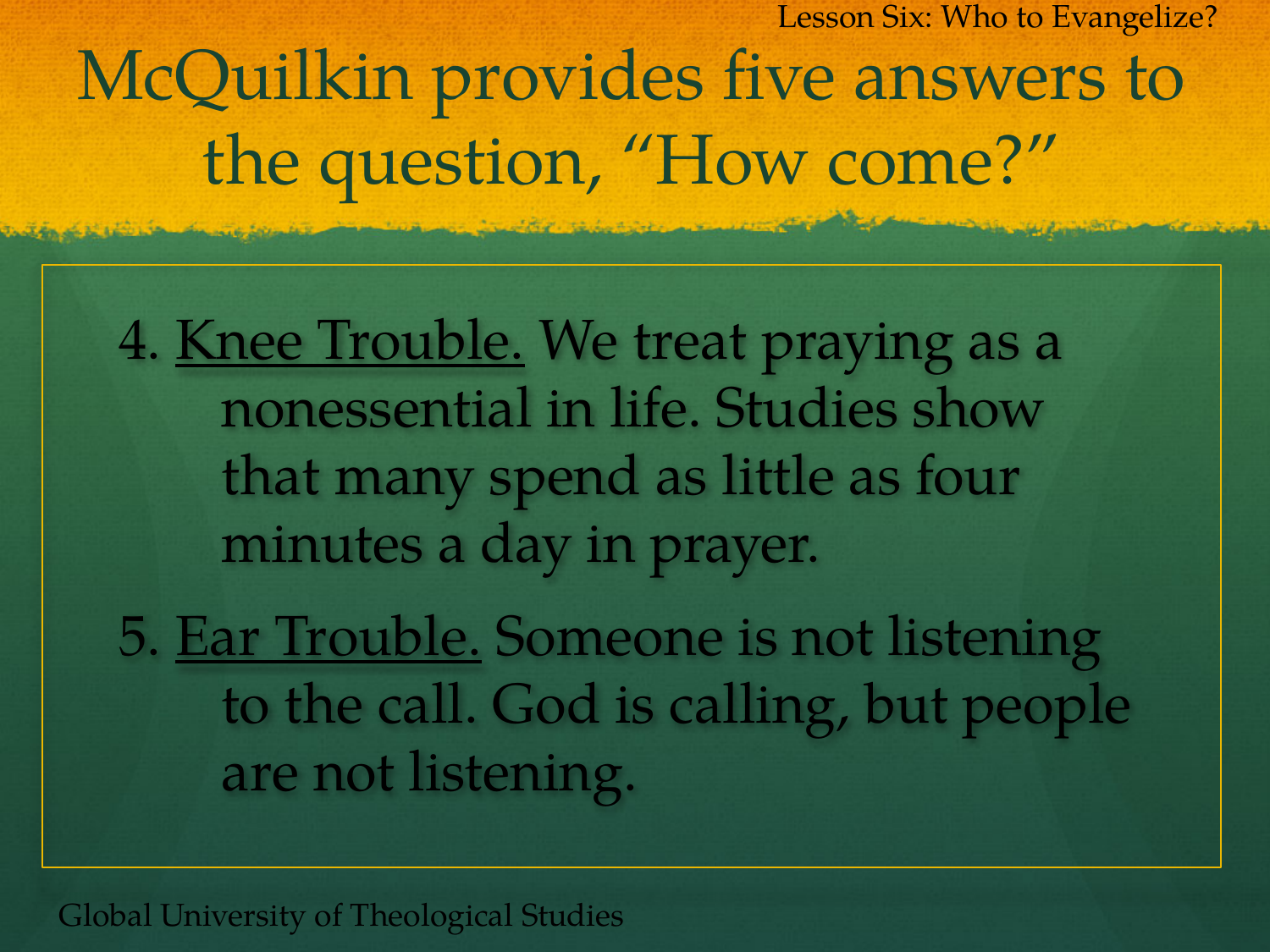

Lesson Six: Who to Evangelize?

# McQuilkin provides five answers to the question, “How come?”

4. Knee Trouble. We treat praying as a nonessential in life. Studies show that many spend as little as four minutes a day in prayer.

5. Ear Trouble. Someone is not listening to the call. God is calling, but people are not listening.

Global University of Theological Studies